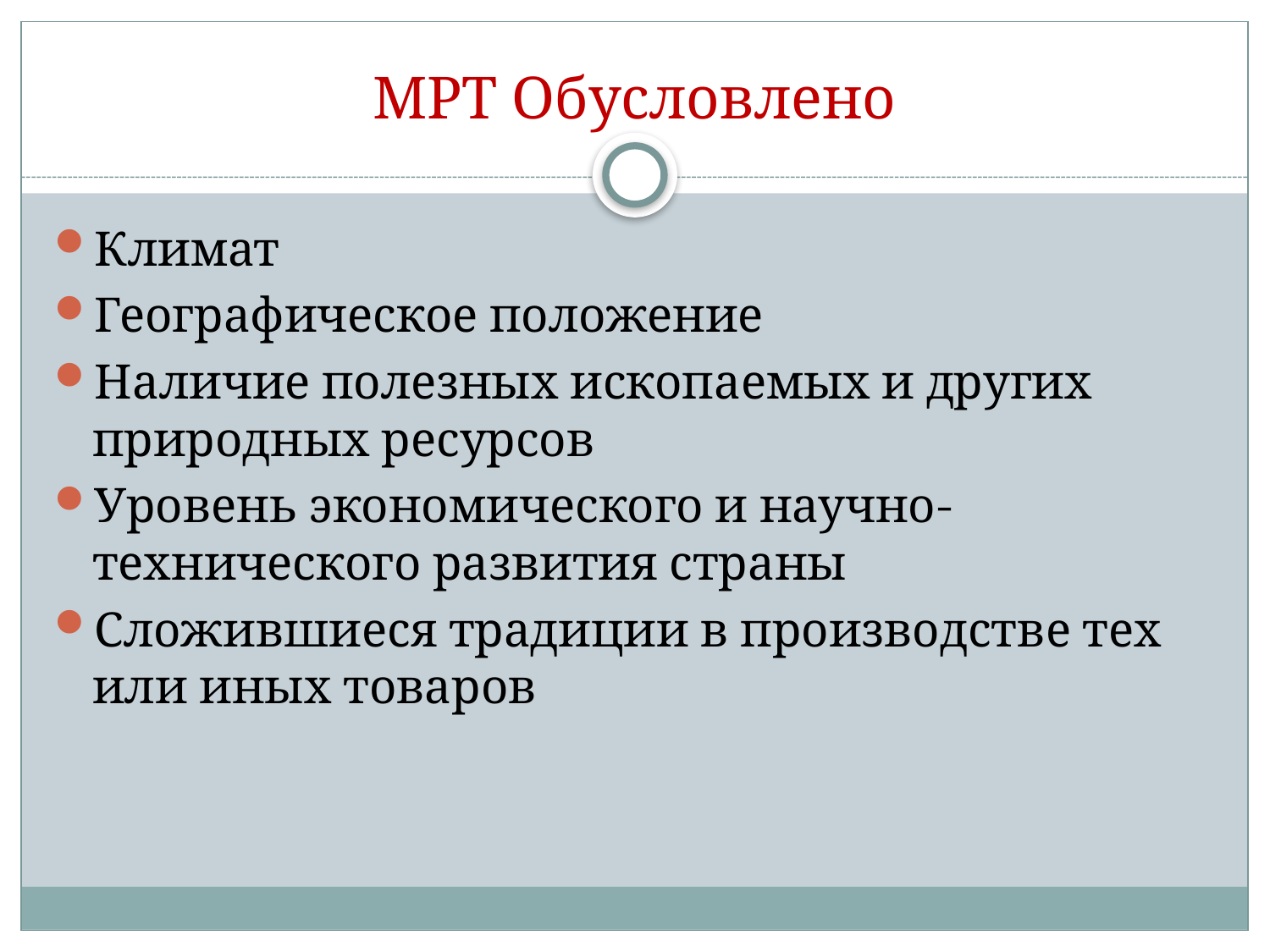

# МРТ Обусловлено
Климат
Географическое положение
Наличие полезных ископаемых и других природных ресурсов
Уровень экономического и научно-технического развития страны
Сложившиеся традиции в производстве тех или иных товаров